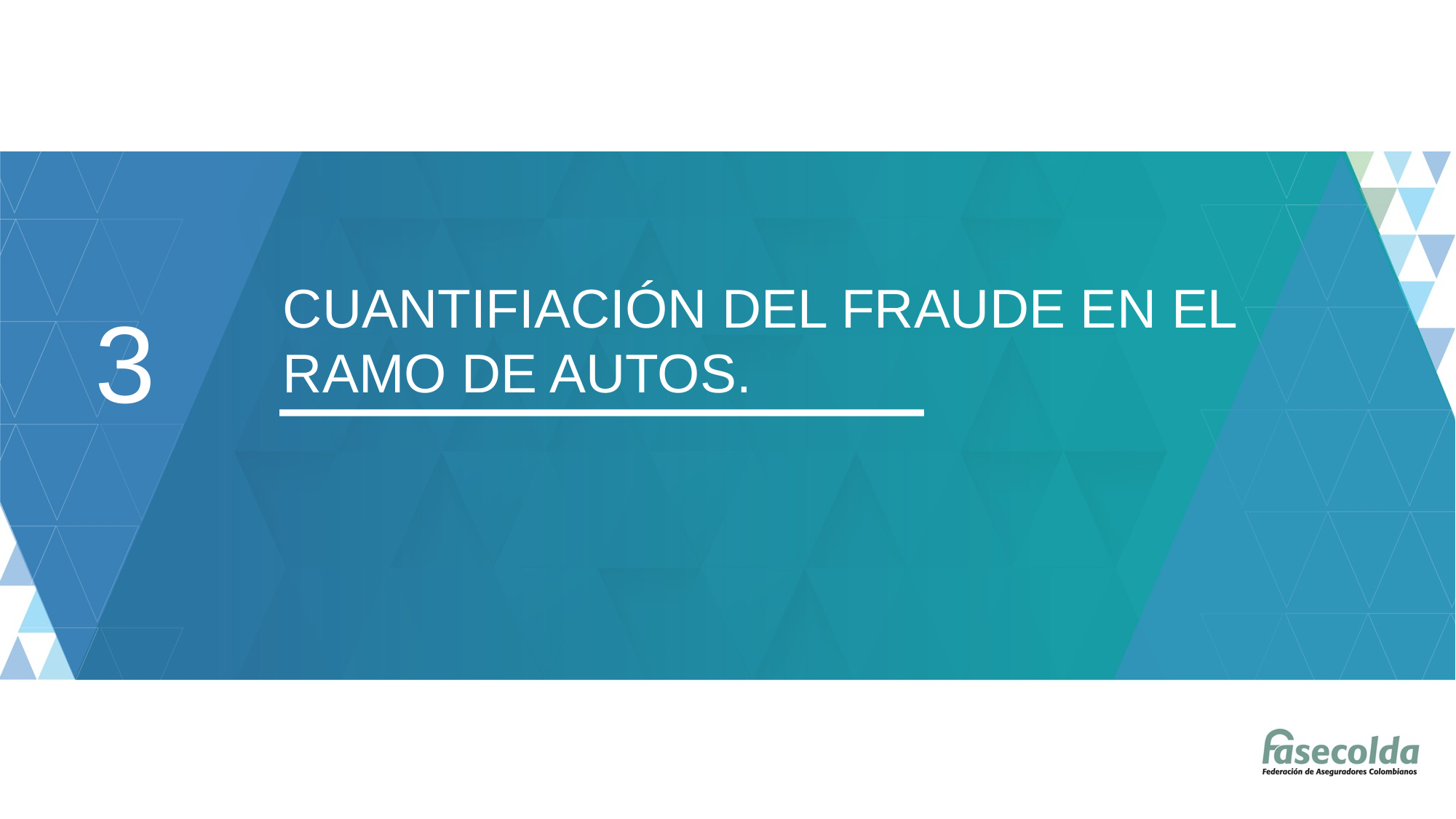

CUANTIFIACIÓN DEL FRAUDE EN EL RAMO DE AUTOS.

3